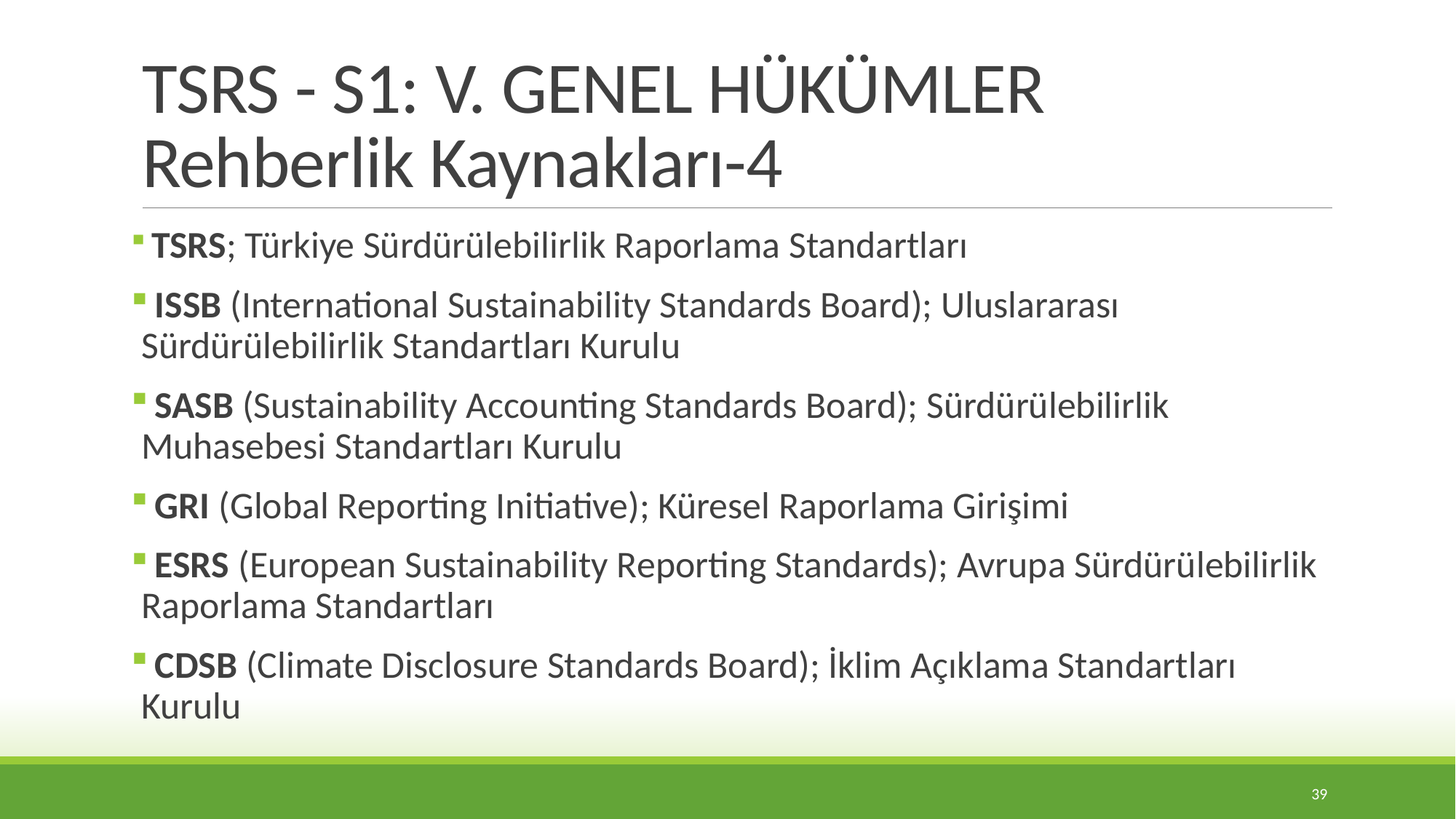

# TSRS - S1: V. GENEL HÜKÜMLER Rehberlik Kaynakları-4
 TSRS; Türkiye Sürdürülebilirlik Raporlama Standartları
 ISSB (International Sustainability Standards Board); Uluslararası Sürdürülebilirlik Standartları Kurulu
 SASB (Sustainability Accounting Standards Board); Sürdürülebilirlik Muhasebesi Standartları Kurulu
 GRI (Global Reporting Initiative); Küresel Raporlama Girişimi
 ESRS (European Sustainability Reporting Standards); Avrupa Sürdürülebilirlik Raporlama Standartları
 CDSB (Climate Disclosure Standards Board); İklim Açıklama Standartları Kurulu
39